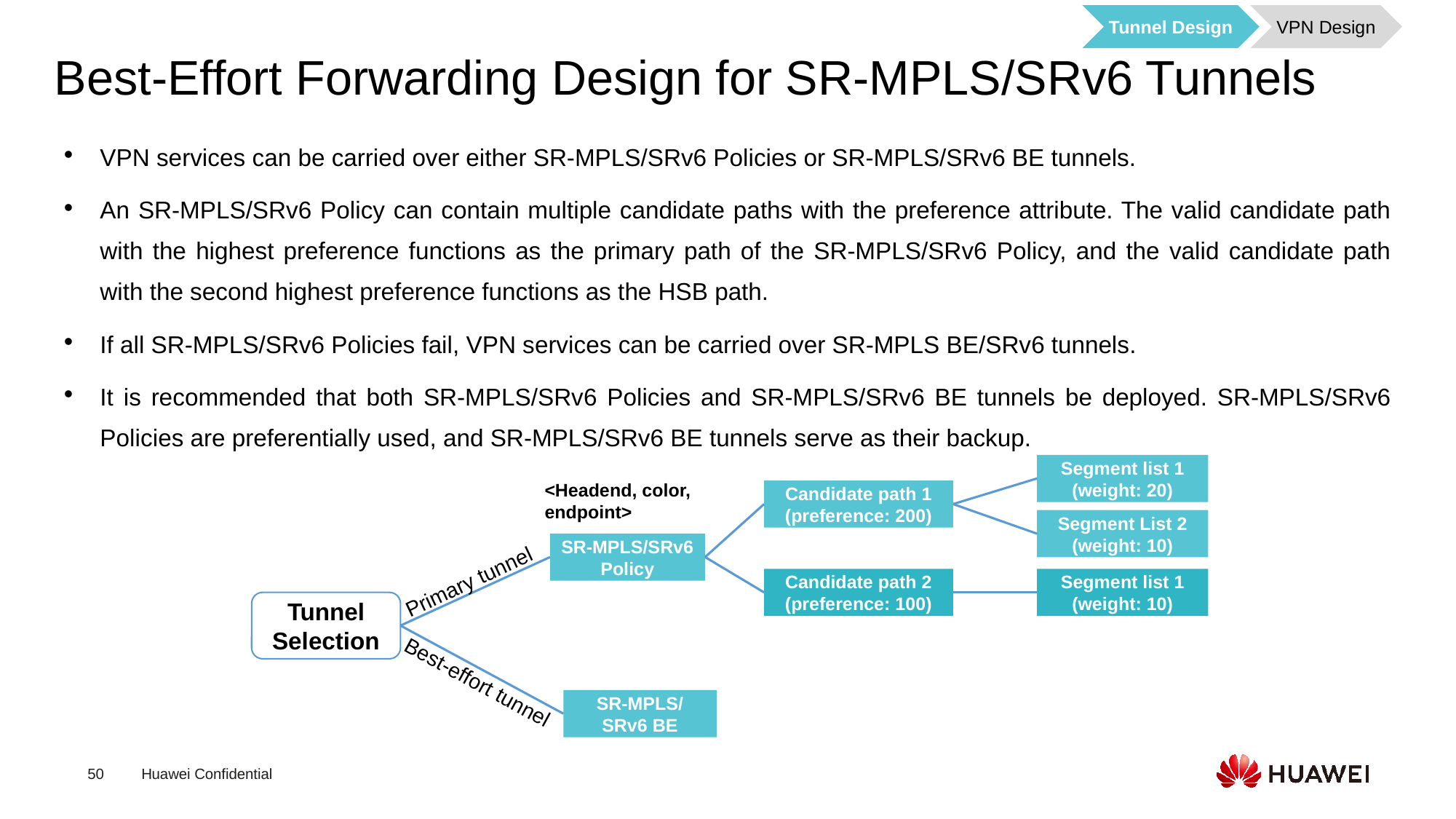

Tunnel Design
VPN Design
# Best-Effort Forwarding Design for SR-MPLS/SRv6 Tunnels
VPN services can be carried over either SR-MPLS/SRv6 Policies or SR-MPLS/SRv6 BE tunnels.
An SR-MPLS/SRv6 Policy can contain multiple candidate paths with the preference attribute. The valid candidate path with the highest preference functions as the primary path of the SR-MPLS/SRv6 Policy, and the valid candidate path with the second highest preference functions as the HSB path.
If all SR-MPLS/SRv6 Policies fail, VPN services can be carried over SR-MPLS BE/SRv6 tunnels.
It is recommended that both SR-MPLS/SRv6 Policies and SR-MPLS/SRv6 BE tunnels be deployed. SR-MPLS/SRv6 Policies are preferentially used, and SR-MPLS/SRv6 BE tunnels serve as their backup.
Segment list 1
(weight: 20)
<Headend, color, endpoint>
Candidate path 1
(preference: 200)
Segment List 2
(weight: 10)
SR-MPLS/SRv6 Policy
Candidate path 2
(preference: 100)
Segment list 1
(weight: 10)
Tunnel Selection
SR-MPLS/SRv6 BE
Primary tunnel
Best-effort tunnel